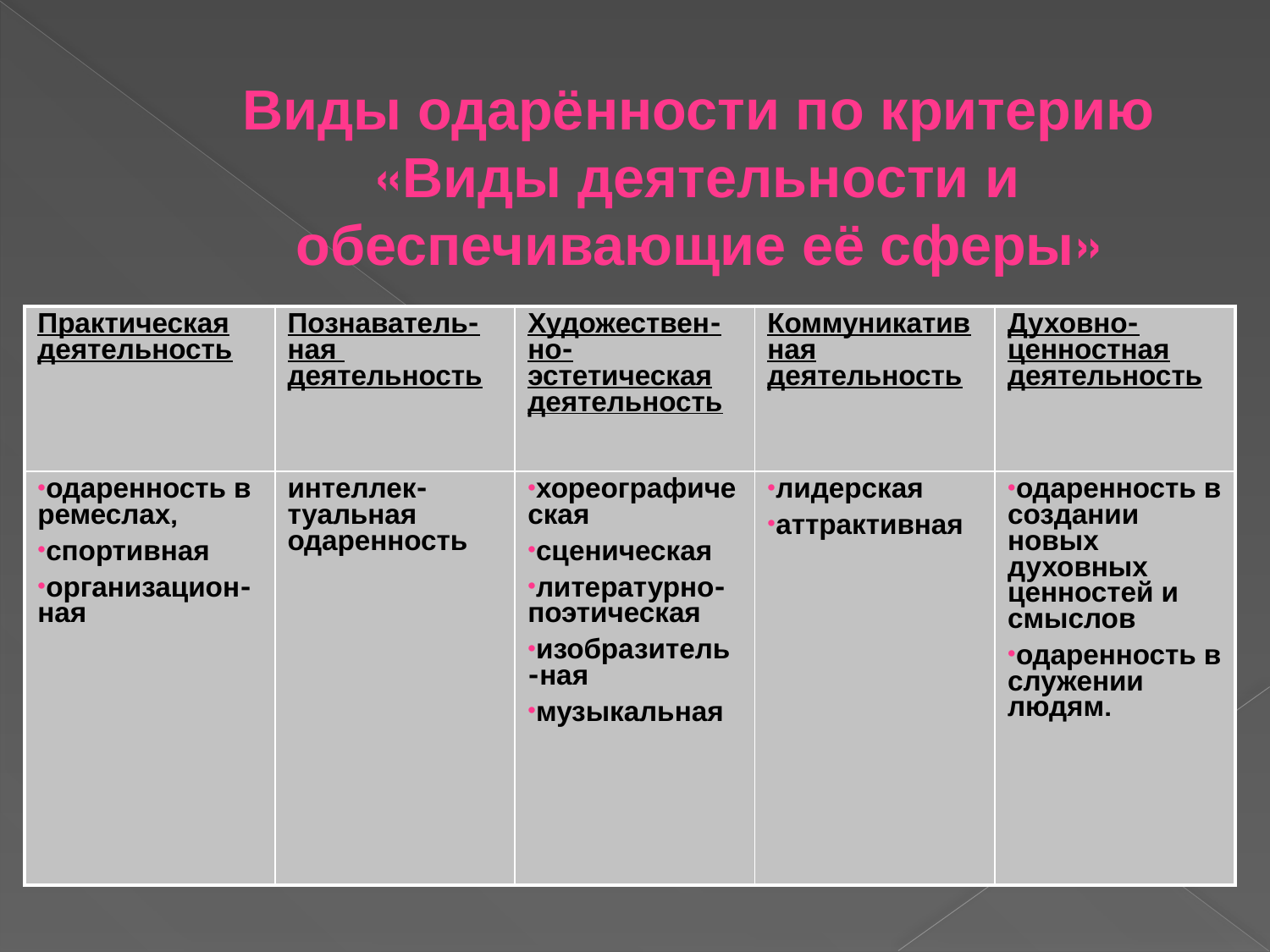

# Виды одарённости по критерию «Виды деятельности и обеспечивающие её сферы»
| Практическая деятельность | Познаватель-ная деятельность | Художествен-но-эстетическая деятельность | Коммуникативная деятельность | Духовно-ценностная деятельность |
| --- | --- | --- | --- | --- |
| одаренность в ремеслах, спортивная организацион-ная | интеллек-туальная одаренность | хореографическая сценическая литературно-поэтическая изобразитель-ная музыкальная | лидерская аттрактивная | одаренность в создании новых духовных ценностей и смыслов одаренность в служении людям. |